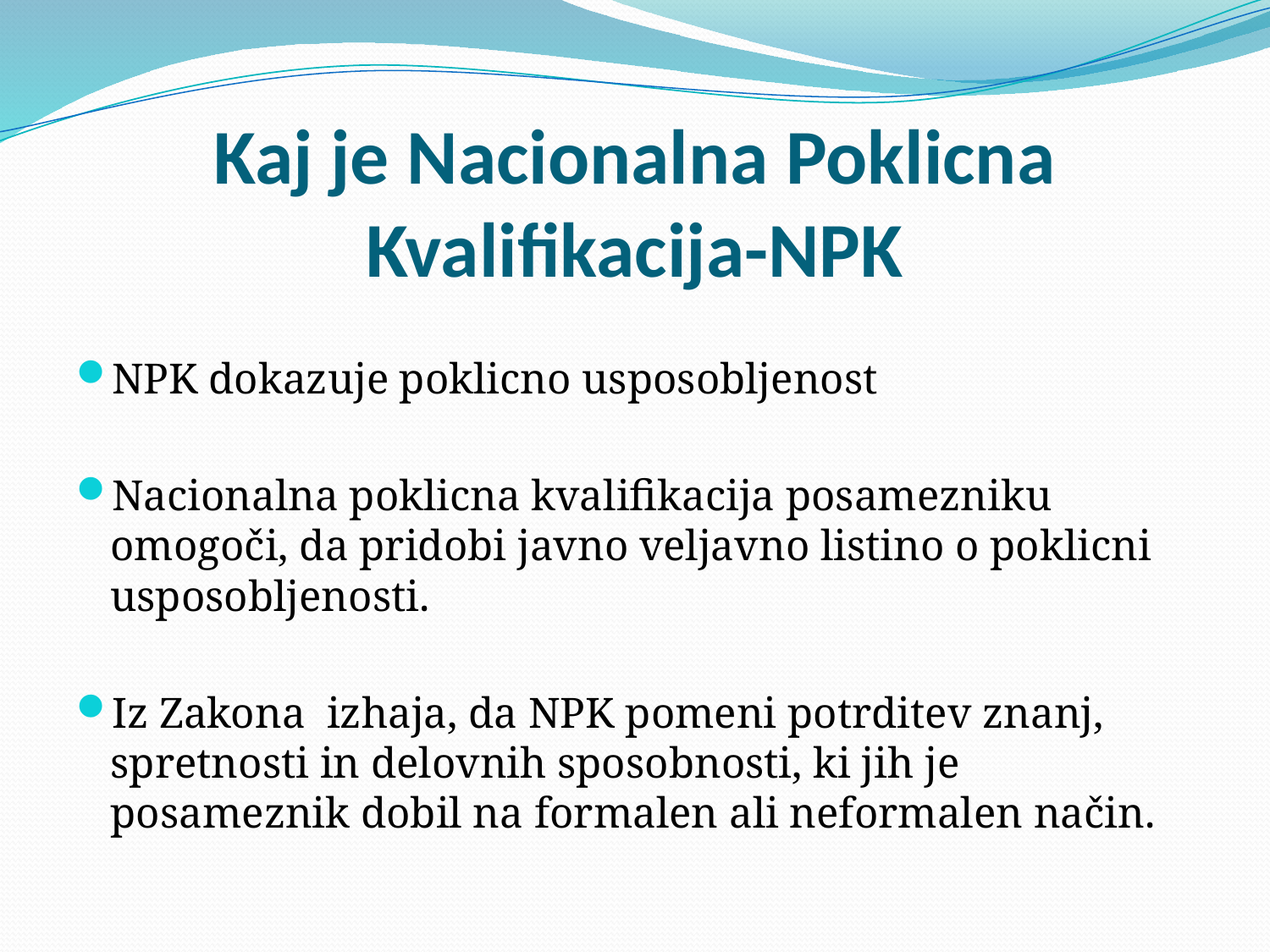

# Kaj je Nacionalna Poklicna Kvalifikacija-NPK
NPK dokazuje poklicno usposobljenost

Nacionalna poklicna kvalifikacija posamezniku omogoči, da pridobi javno veljavno listino o poklicni usposobljenosti.

Iz Zakona  izhaja, da NPK pomeni potrditev znanj, spretnosti in delovnih sposobnosti, ki jih je posameznik dobil na formalen ali neformalen način.